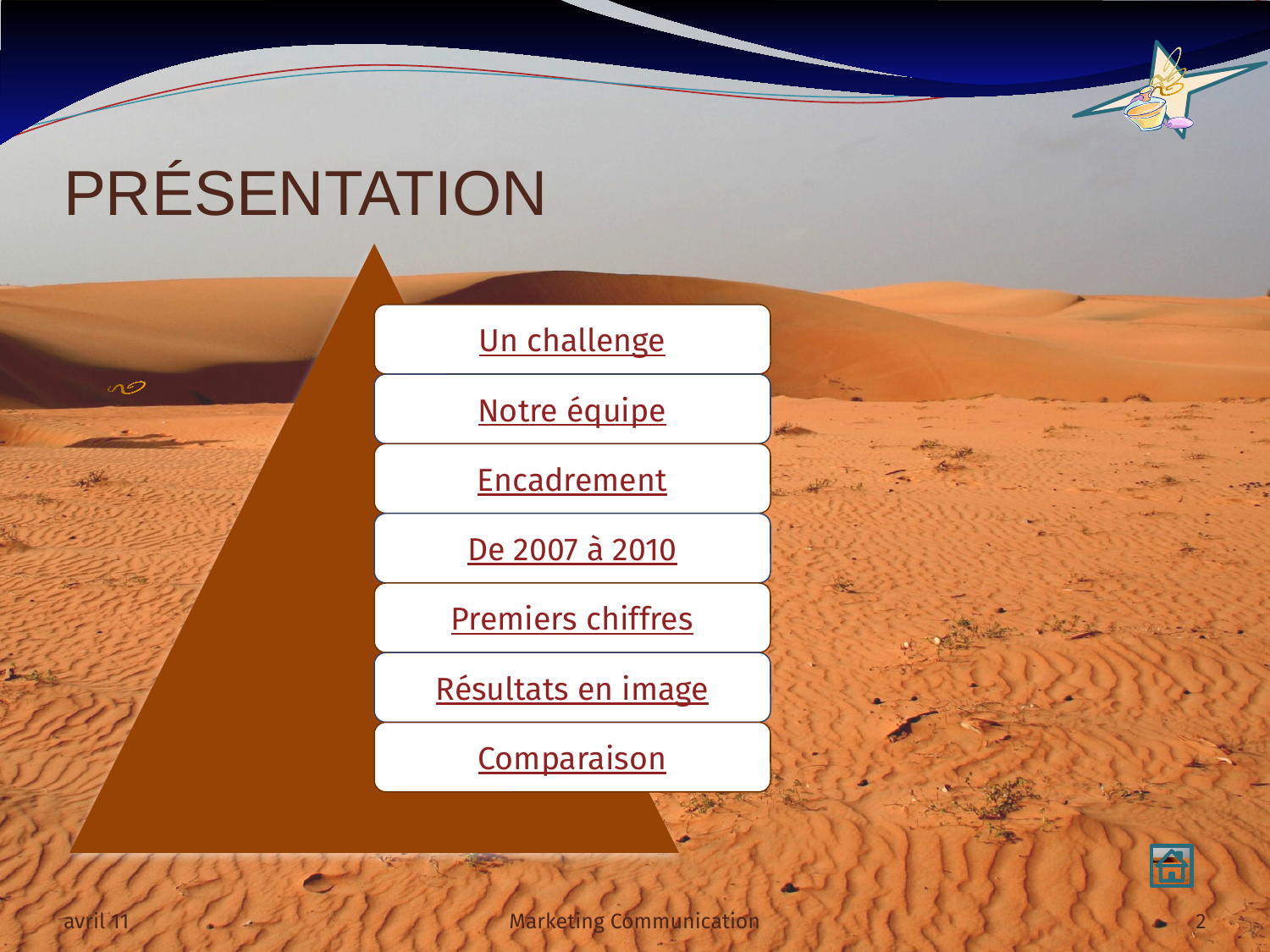

# Présentation
Un challenge
Notre équipe
De 2007 à 2010
Premiers chiffres
Résultats en image
Comparaison
Encadrement
avril 11
Marketing Communication
2